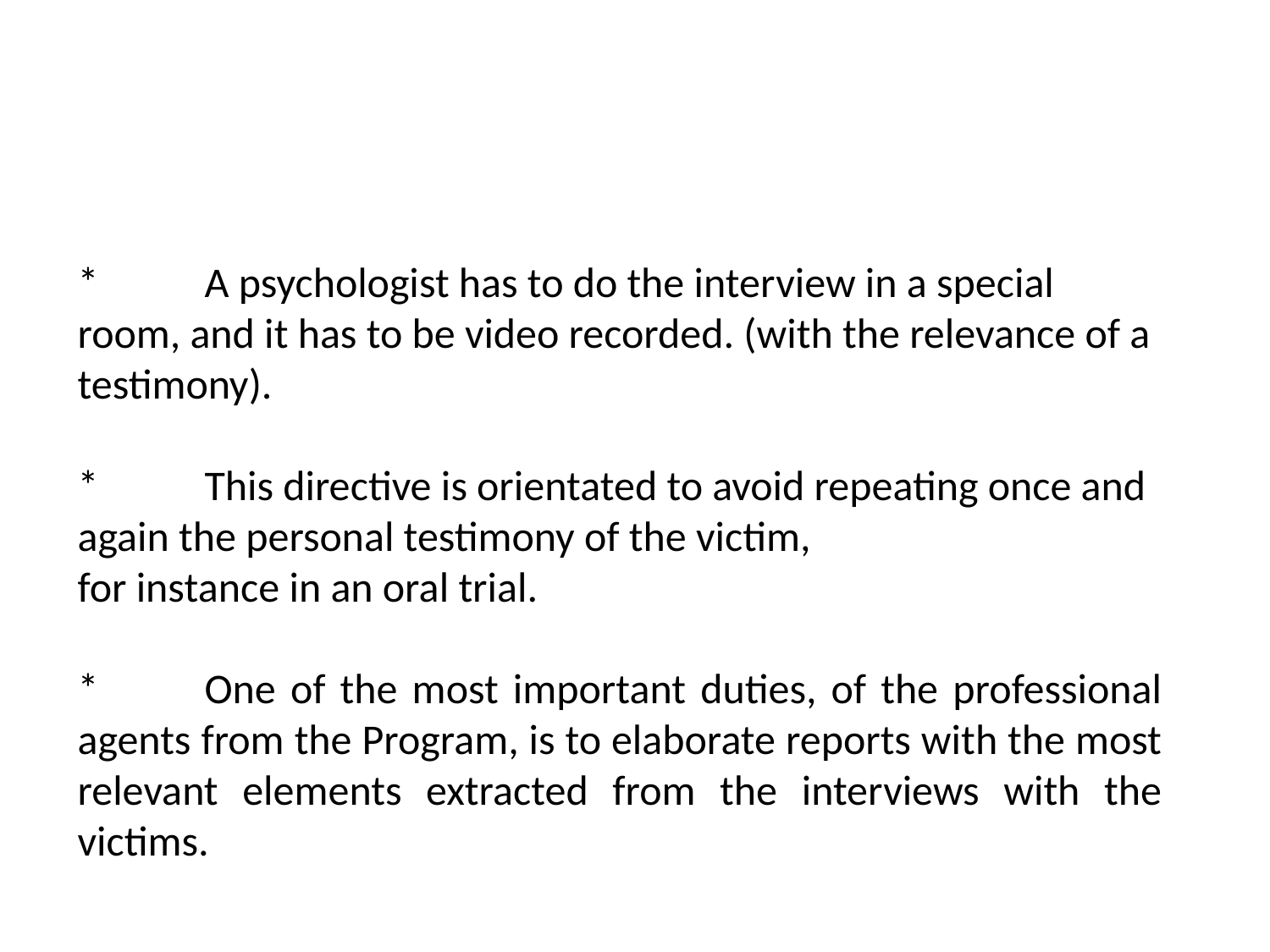

*	A psychologist has to do the interview in a special room, and it has to be video recorded. (with the relevance of a testimony).
*	This directive is orientated to avoid repeating once and again the personal testimony of the victim,
for instance in an oral trial.
*	One of the most important duties, of the professional agents from the Program, is to elaborate reports with the most relevant elements extracted from the interviews with the victims.